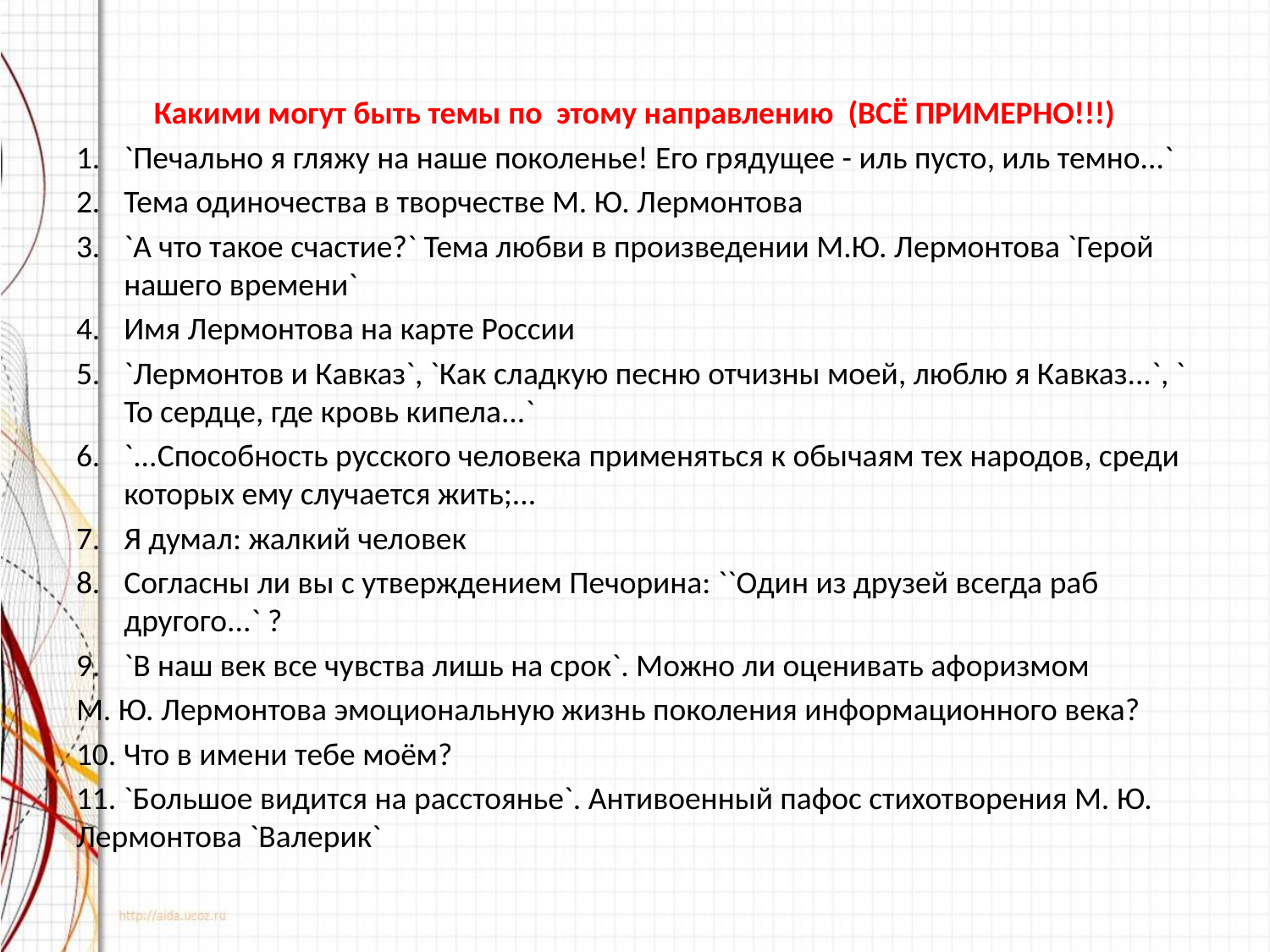

Какими могут быть темы по  этому направлению  (ВСЁ ПРИМЕРНО!!!)
`Печально я гляжу на наше поколенье! Его грядущее - иль пусто, иль темно...`
Тема одиночества в творчестве М. Ю. Лермонтова
`А что такое счастие?` Тема любви в произведении М.Ю. Лермонтова `Герой нашего времени`
Имя Лермонтова на карте России
`Лермонтов и Кавказ`, `Как сладкую песню отчизны моей, люблю я Кавказ...`, ` То сердце, где кровь кипела...`
`...Способность русского человека применяться к обычаям тех народов, среди которых ему случается жить;...
Я думал: жалкий человек
Согласны ли вы с утверждением Печорина: ``Один из друзей всегда раб другого...` ?
`В наш век все чувства лишь на срок`. Можно ли оценивать афоризмом
М. Ю. Лермонтова эмоциональную жизнь поколения информационного века?
10. Что в имени тебе моём?
11. `Большое видится на расстоянье`. Антивоенный пафос стихотворения М. Ю. Лермонтова `Валерик`